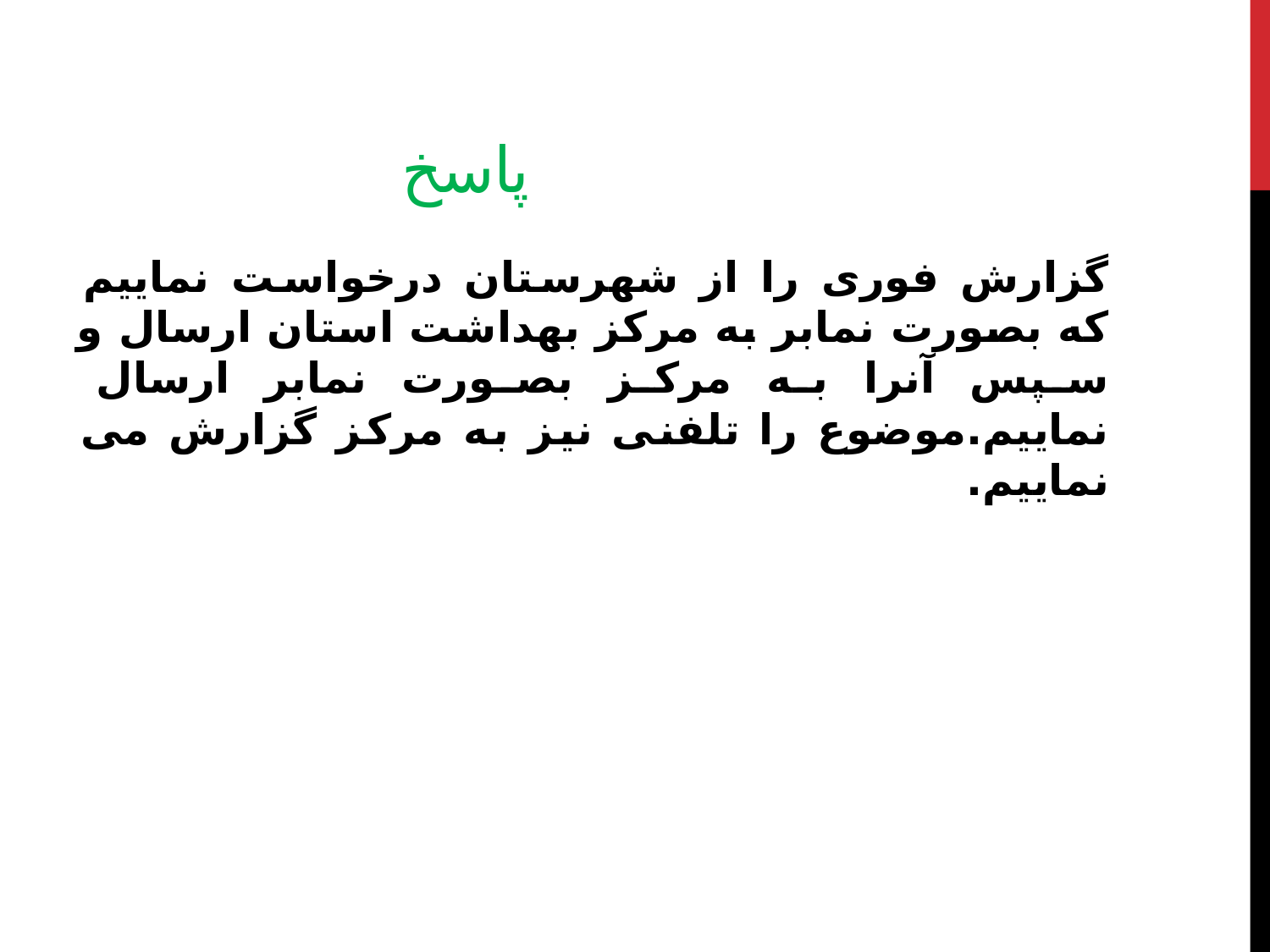

# پاسخ
گزارش فوری را از شهرستان درخواست نماییم که بصورت نمابر به مرکز بهداشت استان ارسال و سپس آنرا به مرکز بصورت نمابر ارسال نماییم.موضوع را تلفنی نیز به مرکز گزارش می نماییم.